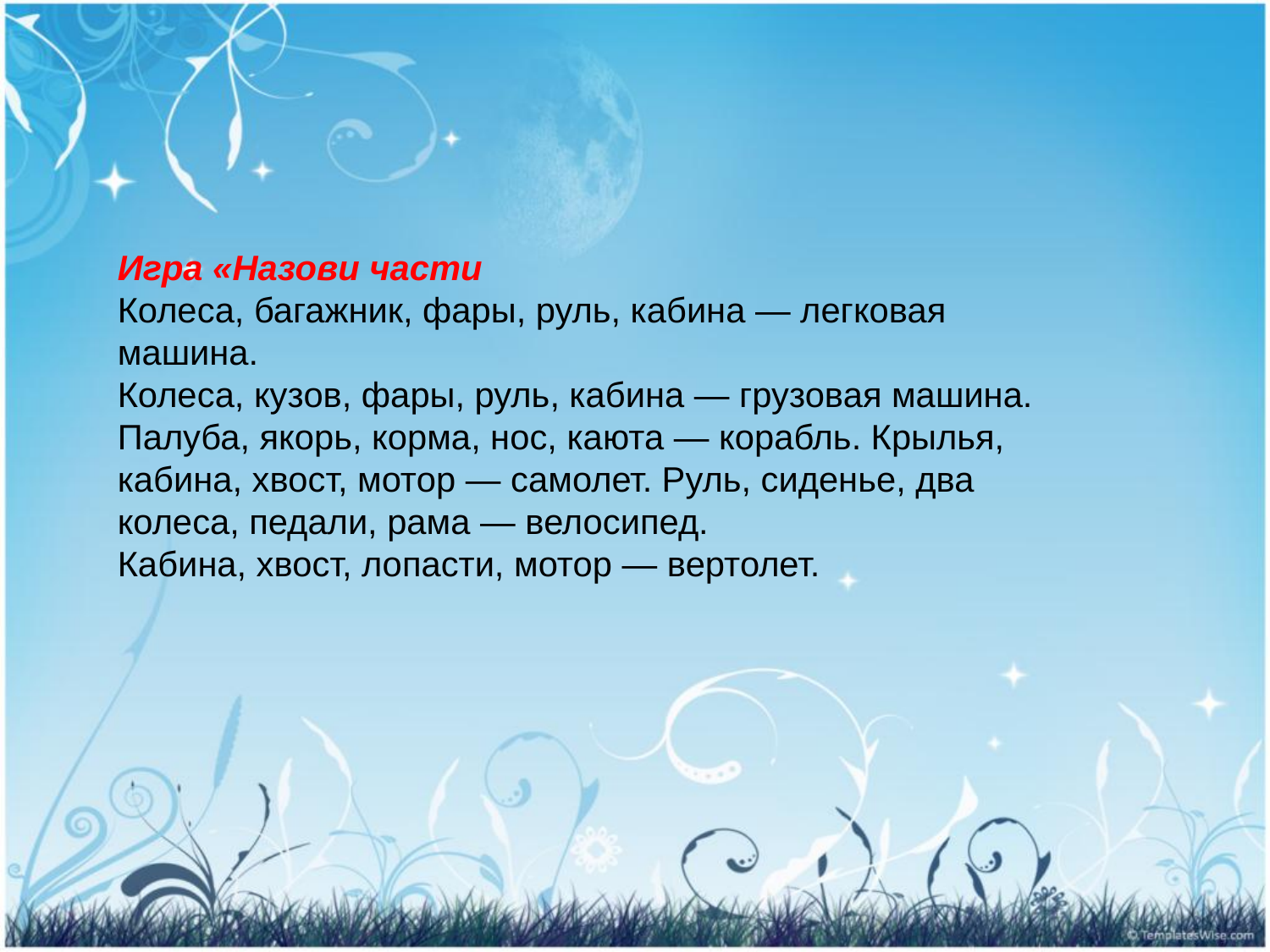

Игра «Назови части
Колеса, багажник, фары, руль, кабина — легковая машина.
Колеса, кузов, фары, руль, кабина — грузовая машина.
Палуба, якорь, корма, нос, каюта — корабль. Крылья, кабина, хвост, мотор — самолет. Руль, сиденье, два колеса, педали, рама — велосипед.
Кабина, хвост, лопасти, мотор — вертолет.